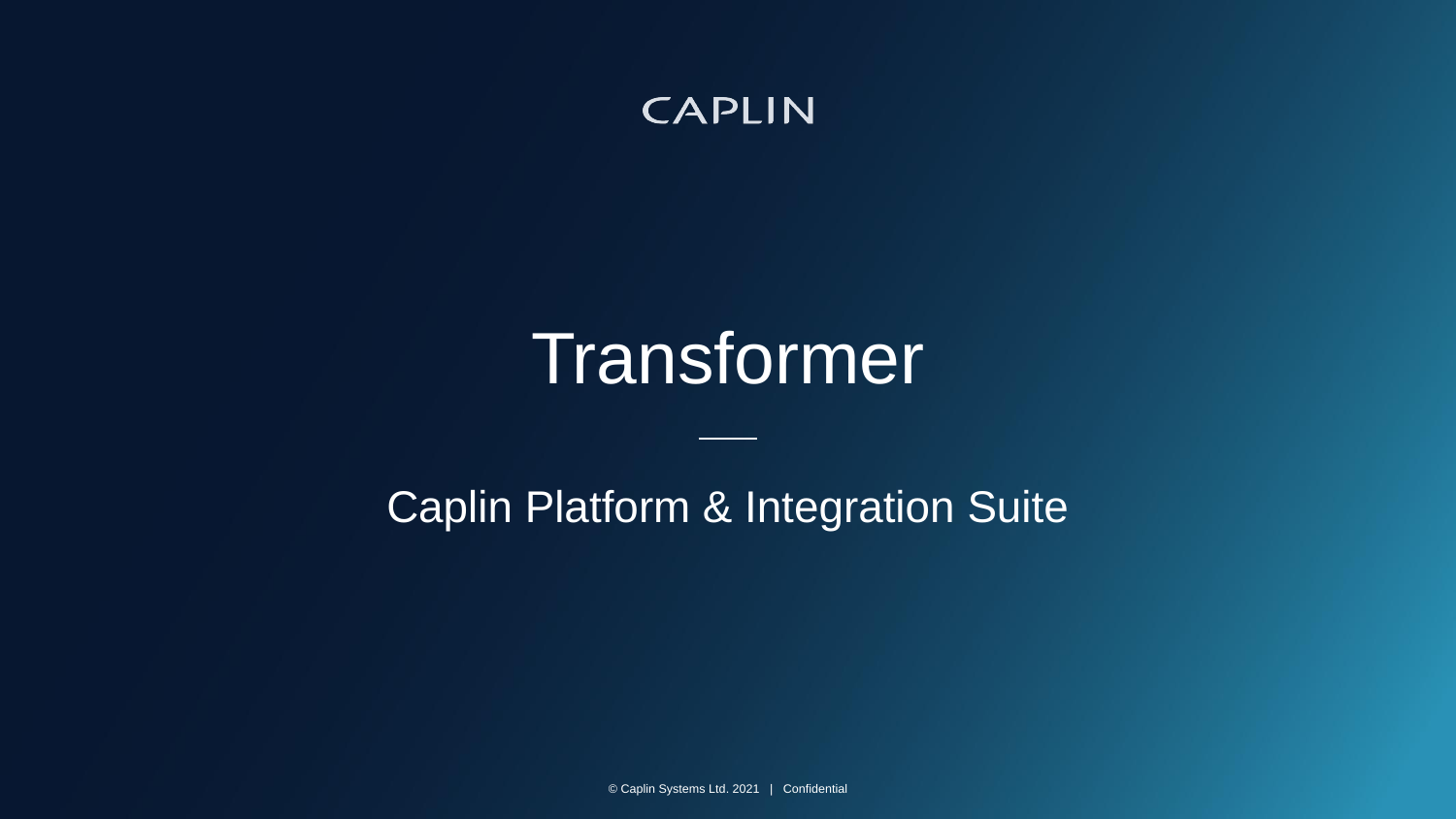

# Transformer
Caplin Platform & Integration Suite